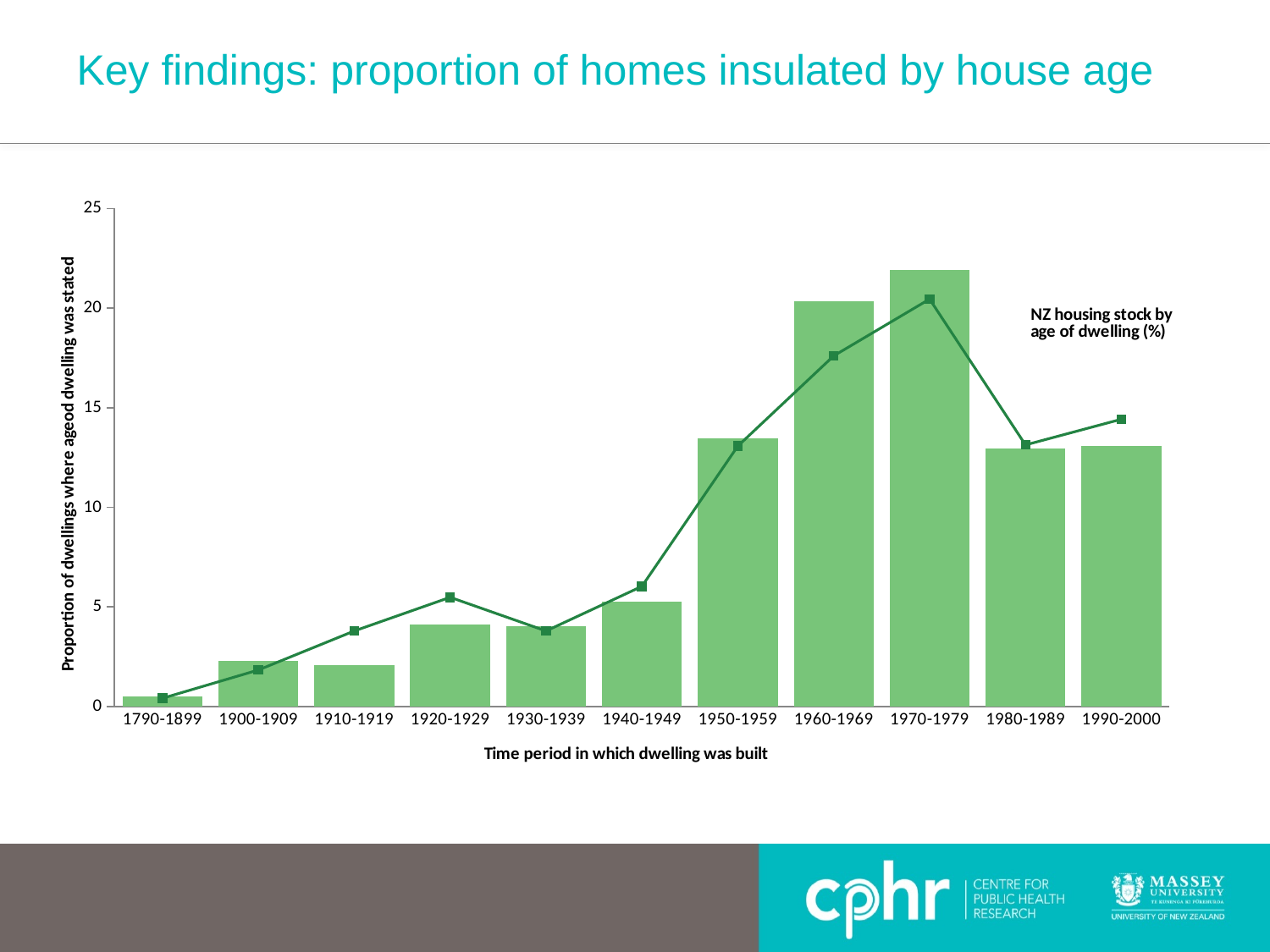

# Key findings: proportion of homes insulated by house age

### Chart

| Category | Insul Count | Dwelling Stock |
|---|---|---|
| 1790-1899 | 0.482901350152755 | 0.41 |
| 1900-1909 | 2.272503292509205 | 1.83 |
| 1910-1919 | 2.079432344535331 | 3.79 |
| 1920-1929 | 4.123475814616044 | 5.48 |
| 1930-1939 | 4.027164320847177 | 3.79 |
| 1940-1949 | 5.269358610247544 | 6.03 |
| 1950-1959 | 13.45807538278219 | 13.07 |
| 1960-1969 | 20.32441294784845 | 17.6 |
| 1970-1979 | 21.92631946746463 | 20.45 |
| 1980-1989 | 12.94829640646138 | 13.13 |
| 1990-2000 | 13.08806006253527 | 14.42 |